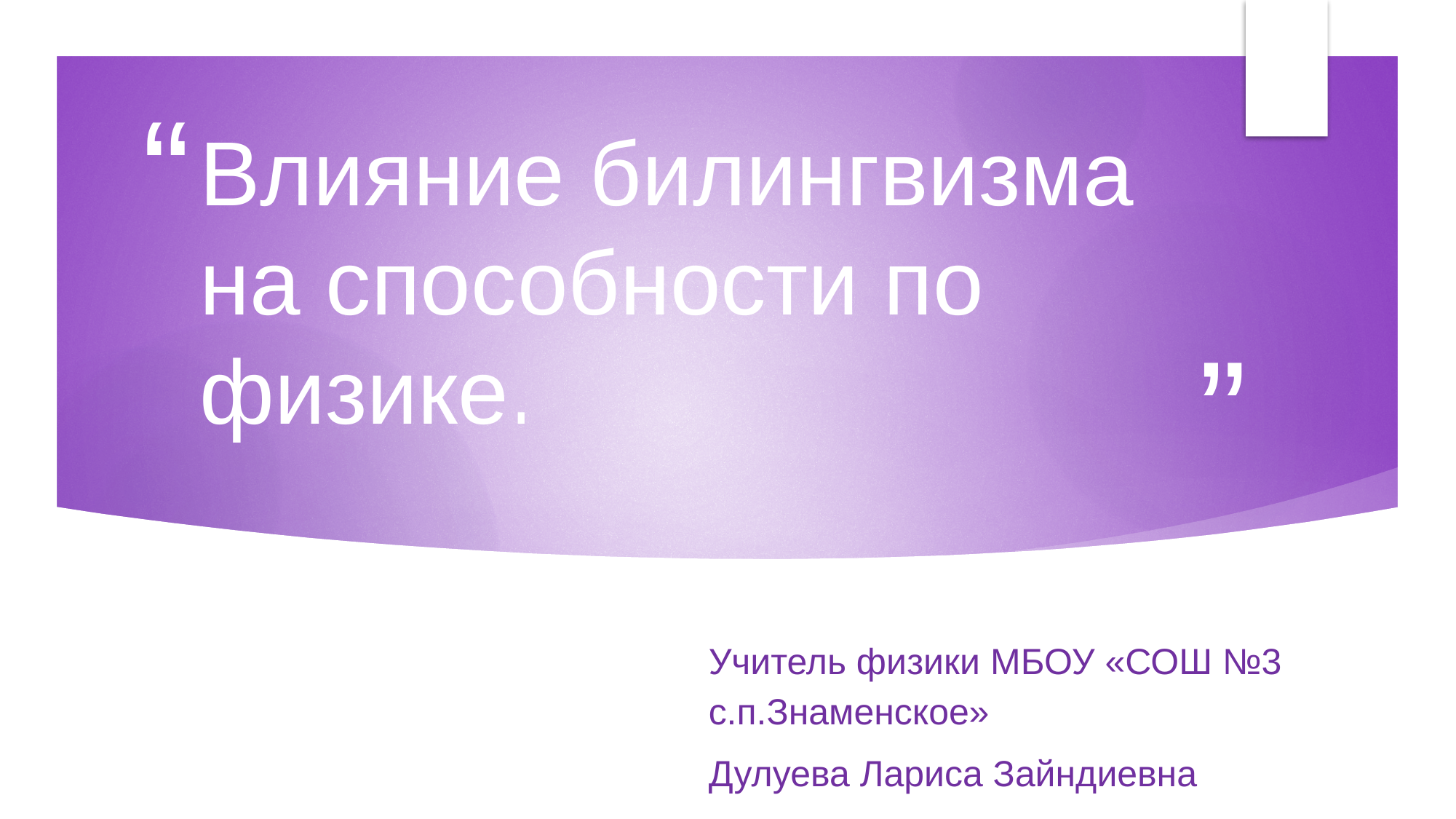

# Влияние билингвизма на способности по физике.
Учитель физики МБОУ «СОШ №3 с.п.Знаменское»
Дулуева Лариса Зайндиевна